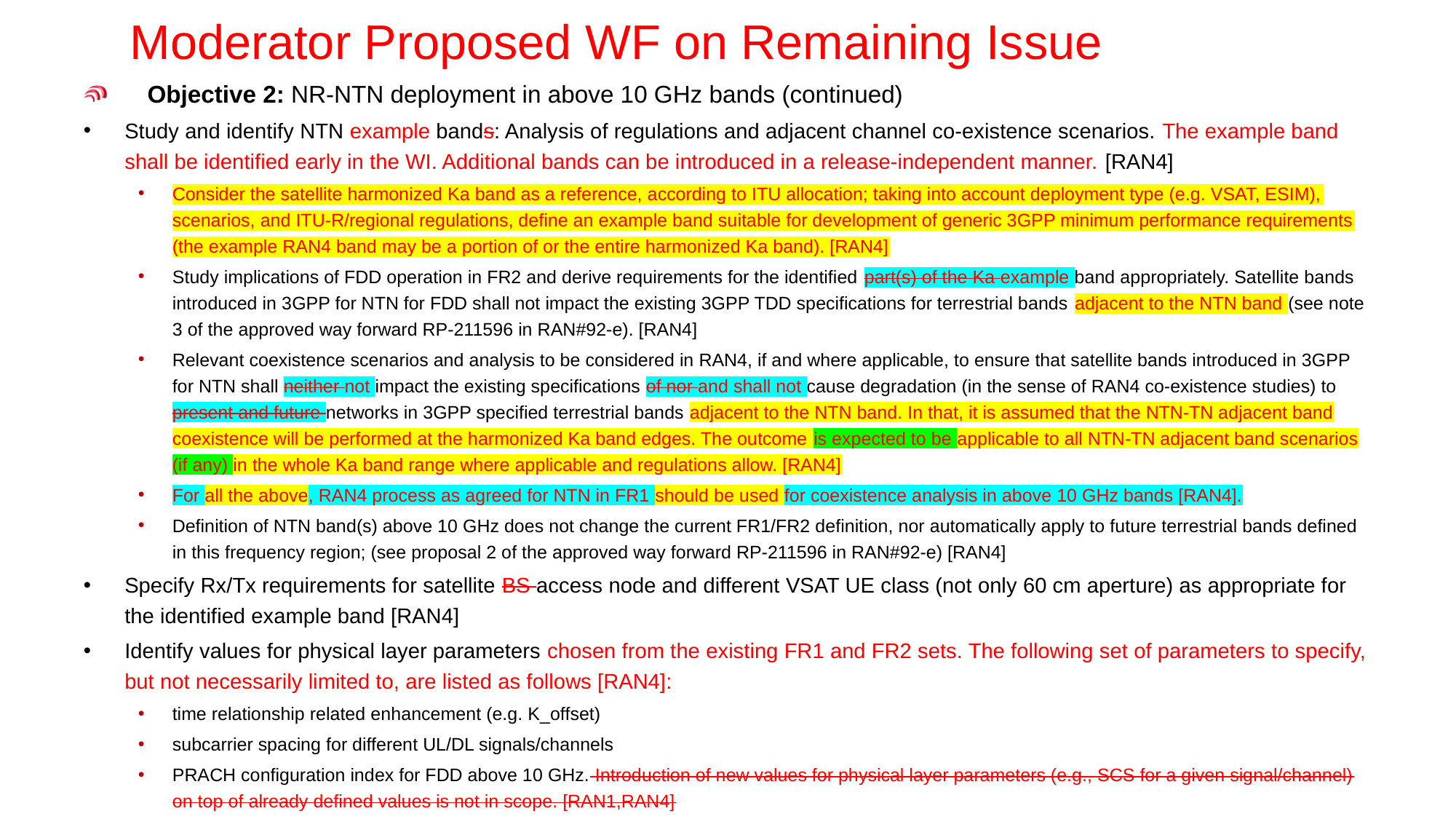

# Moderator Proposed WF on Remaining Issue
Objective 2: NR-NTN deployment in above 10 GHz bands (continued)
Study and identify NTN example bands: Analysis of regulations and adjacent channel co-existence scenarios. The example band shall be identified early in the WI. Additional bands can be introduced in a release-independent manner. [RAN4]
Consider the satellite harmonized Ka band as a reference, according to ITU allocation; taking into account deployment type (e.g. VSAT, ESIM), scenarios, and ITU-R/regional regulations, define an example band suitable for development of generic 3GPP minimum performance requirements (the example RAN4 band may be a portion of or the entire harmonized Ka band). [RAN4]
Study implications of FDD operation in FR2 and derive requirements for the identified part(s) of the Ka example band appropriately. Satellite bands introduced in 3GPP for NTN for FDD shall not impact the existing 3GPP TDD specifications for terrestrial bands adjacent to the NTN band (see note 3 of the approved way forward RP-211596 in RAN#92-e). [RAN4]
Relevant coexistence scenarios and analysis to be considered in RAN4, if and where applicable, to ensure that satellite bands introduced in 3GPP for NTN shall neither not impact the existing specifications of nor and shall not cause degradation (in the sense of RAN4 co-existence studies) to present and future networks in 3GPP specified terrestrial bands adjacent to the NTN band. In that, it is assumed that the NTN-TN adjacent band coexistence will be performed at the harmonized Ka band edges. The outcome is expected to be applicable to all NTN-TN adjacent band scenarios (if any) in the whole Ka band range where applicable and regulations allow. [RAN4]
For all the above, RAN4 process as agreed for NTN in FR1 should be used for coexistence analysis in above 10 GHz bands [RAN4].
Definition of NTN band(s) above 10 GHz does not change the current FR1/FR2 definition, nor automatically apply to future terrestrial bands defined in this frequency region; (see proposal 2 of the approved way forward RP-211596 in RAN#92-e) [RAN4]
Specify Rx/Tx requirements for satellite BS access node and different VSAT UE class (not only 60 cm aperture) as appropriate for the identified example band [RAN4]
Identify values for physical layer parameters chosen from the existing FR1 and FR2 sets. The following set of parameters to specify, but not necessarily limited to, are listed as follows [RAN4]:
time relationship related enhancement (e.g. K_offset)
subcarrier spacing for different UL/DL signals/channels
PRACH configuration index for FDD above 10 GHz. Introduction of new values for physical layer parameters (e.g., SCS for a given signal/channel) on top of already defined values is not in scope. [RAN1,RAN4]